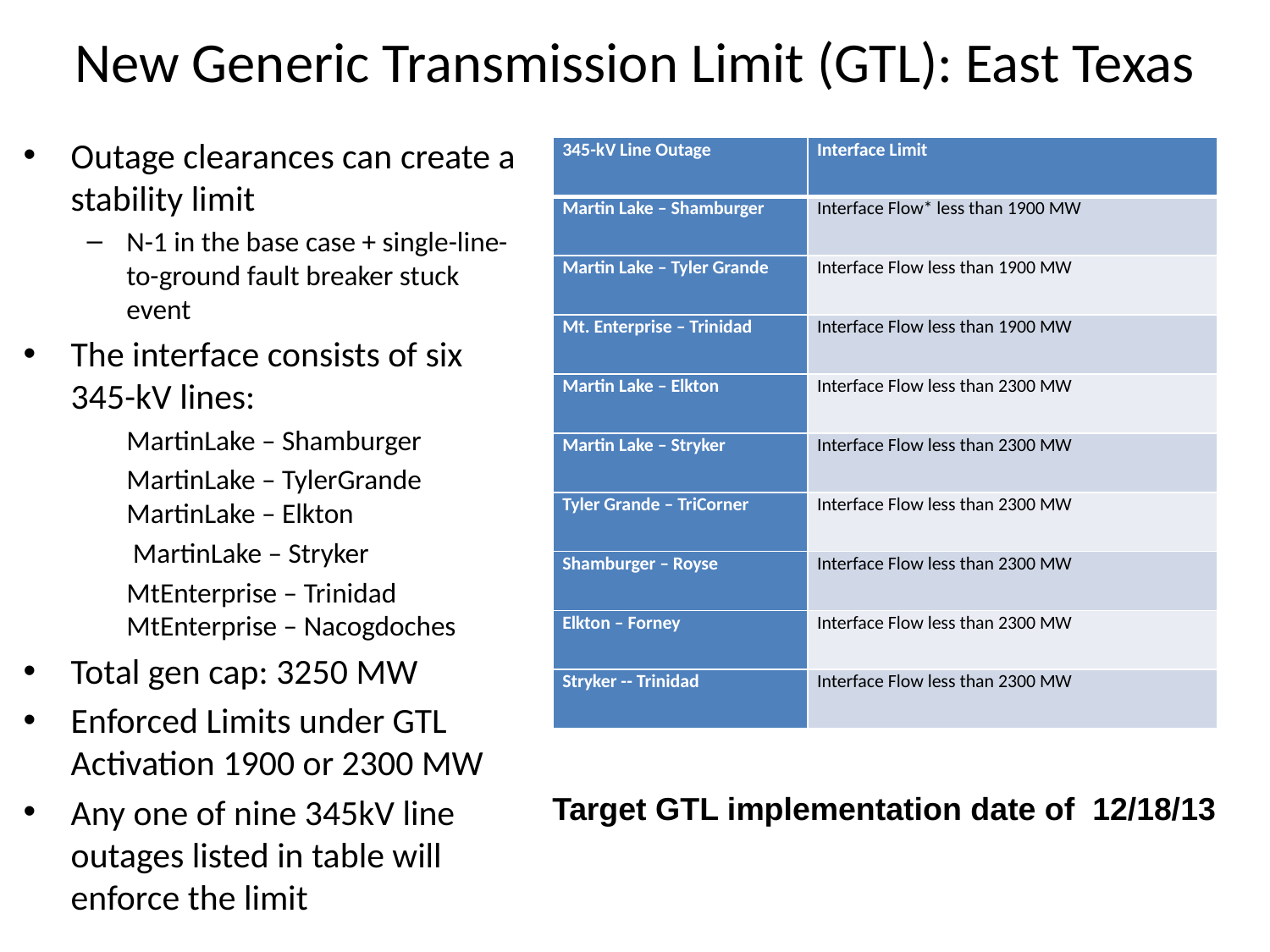

# New Generic Transmission Limit (GTL): East Texas
Outage clearances can create a stability limit
N-1 in the base case + single-line-to-ground fault breaker stuck event
The interface consists of six 345-kV lines:
	MartinLake – Shamburger
	MartinLake – TylerGrande MartinLake – Elkton
	 MartinLake – Stryker
	MtEnterprise – Trinidad MtEnterprise – Nacogdoches
Total gen cap: 3250 MW
Enforced Limits under GTL Activation 1900 or 2300 MW
Any one of nine 345kV line outages listed in table will enforce the limit

| 345-kV Line Outage | Interface Limit |
| --- | --- |
| Martin Lake – Shamburger | Interface Flow\* less than 1900 MW |
| Martin Lake – Tyler Grande | Interface Flow less than 1900 MW |
| Mt. Enterprise – Trinidad | Interface Flow less than 1900 MW |
| Martin Lake – Elkton | Interface Flow less than 2300 MW |
| Martin Lake – Stryker | Interface Flow less than 2300 MW |
| Tyler Grande – TriCorner | Interface Flow less than 2300 MW |
| Shamburger – Royse | Interface Flow less than 2300 MW |
| Elkton – Forney | Interface Flow less than 2300 MW |
| Stryker -- Trinidad | Interface Flow less than 2300 MW |
Target GTL implementation date of  12/18/13